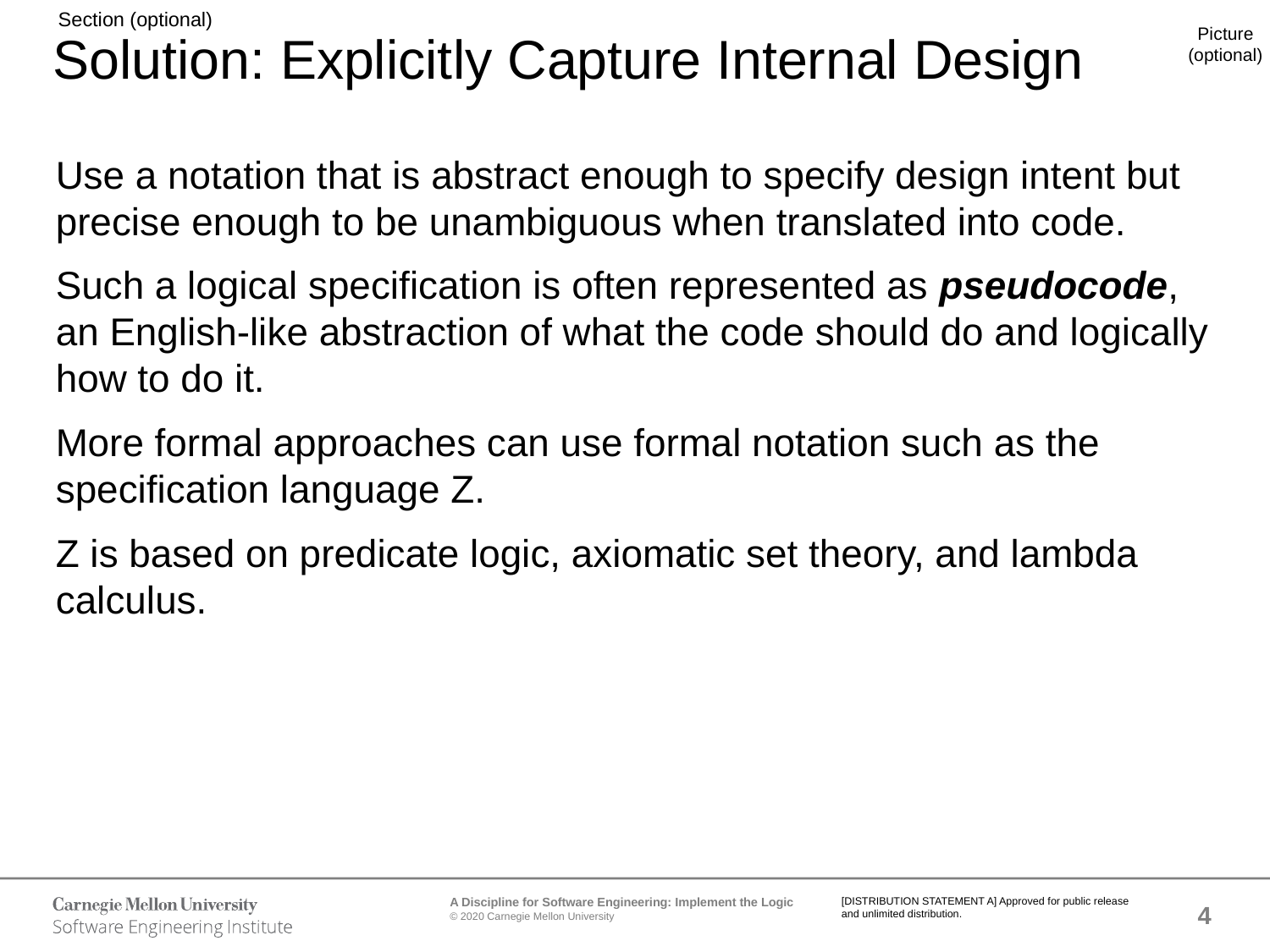

# Solution: Explicitly Capture Internal Design
Use a notation that is abstract enough to specify design intent but precise enough to be unambiguous when translated into code.
Such a logical specification is often represented as pseudocode, an English-like abstraction of what the code should do and logically how to do it.
More formal approaches can use formal notation such as the specification language Z.
Z is based on predicate logic, axiomatic set theory, and lambda calculus.